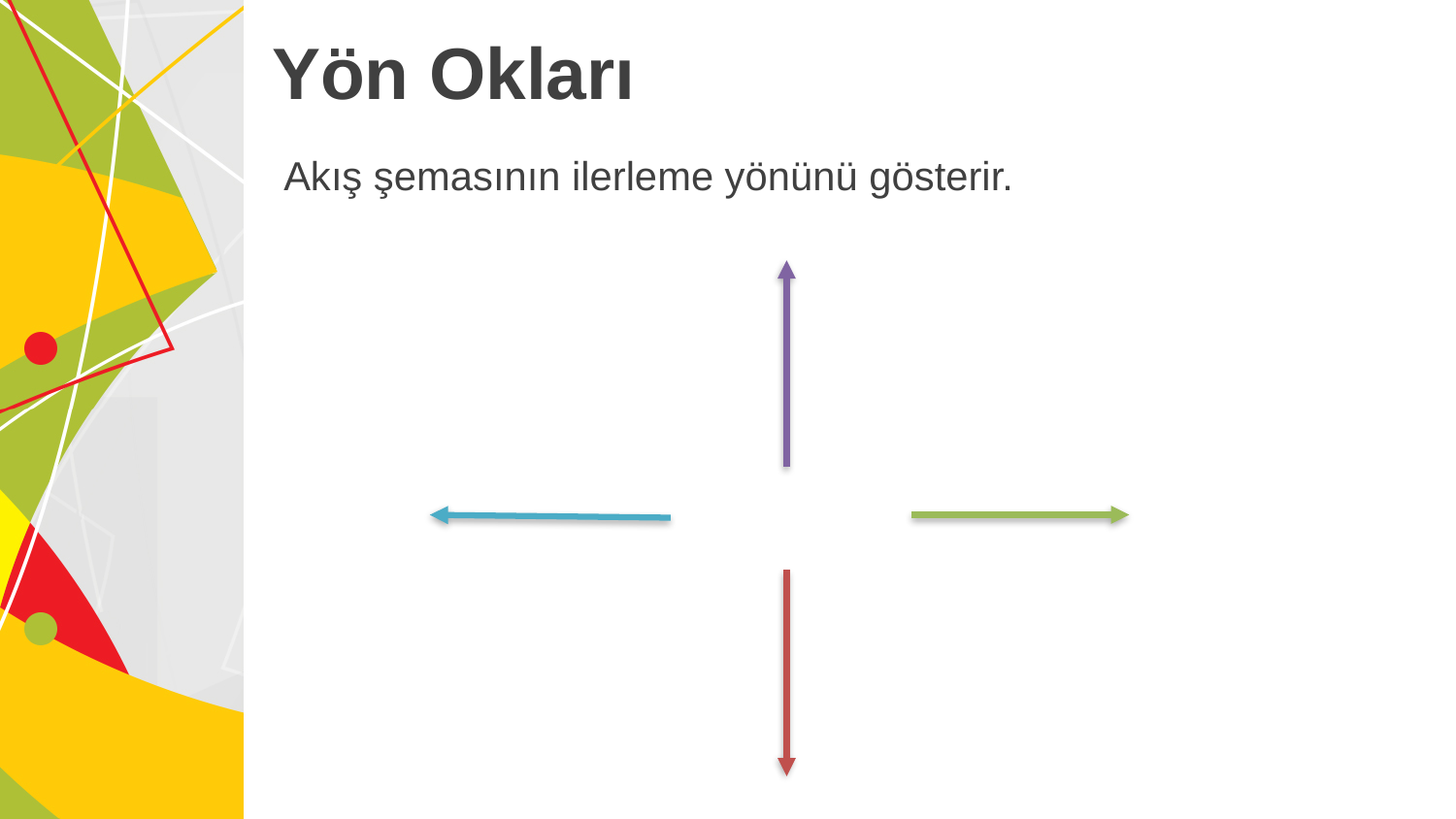

# Yön Okları
Akış şemasının ilerleme yönünü gösterir.